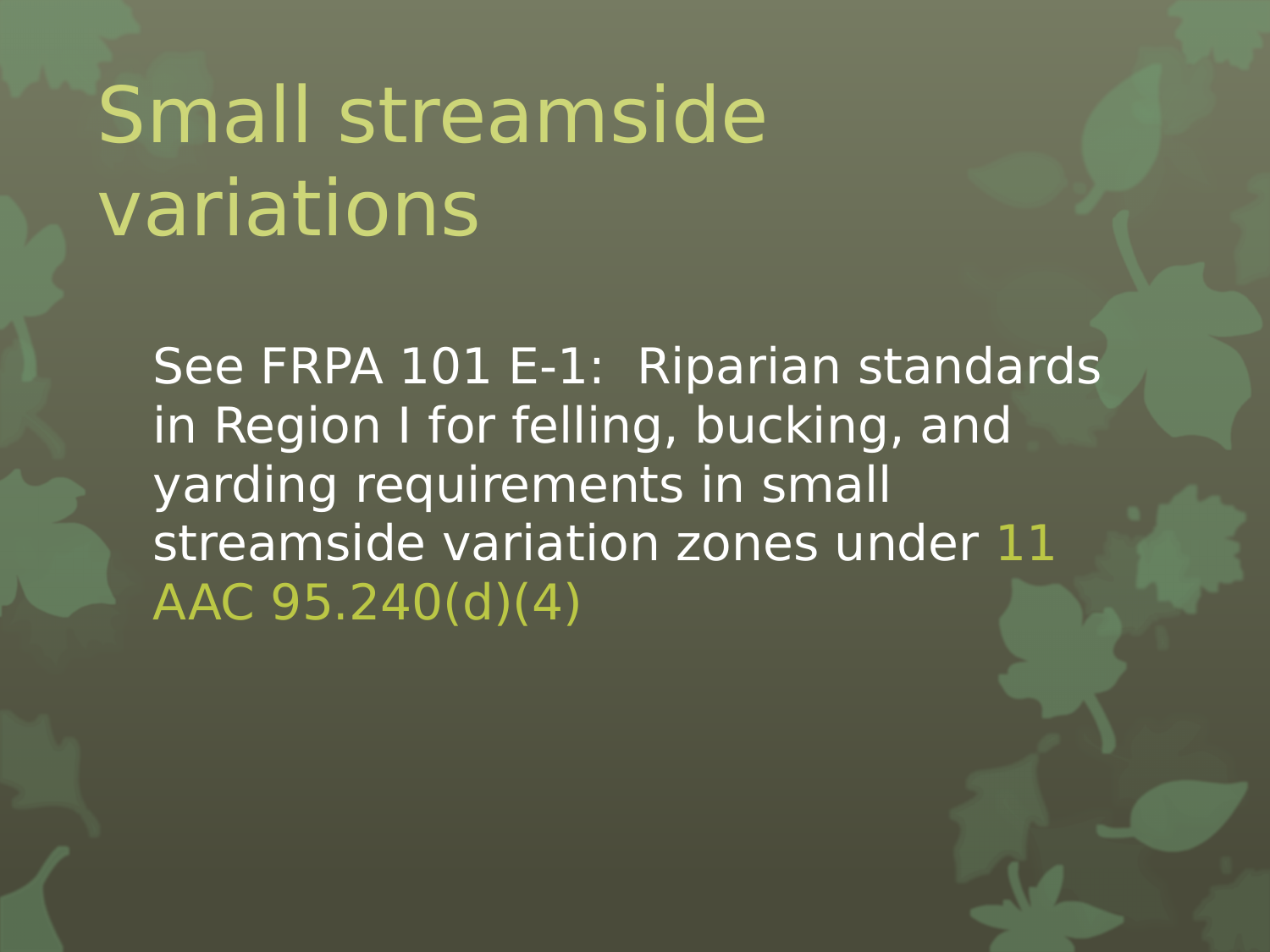

# Small streamside variations
See FRPA 101 E-1:  Riparian standards in Region I for felling, bucking, and yarding requirements in small streamside variation zones under 11 AAC 95.240(d)(4)